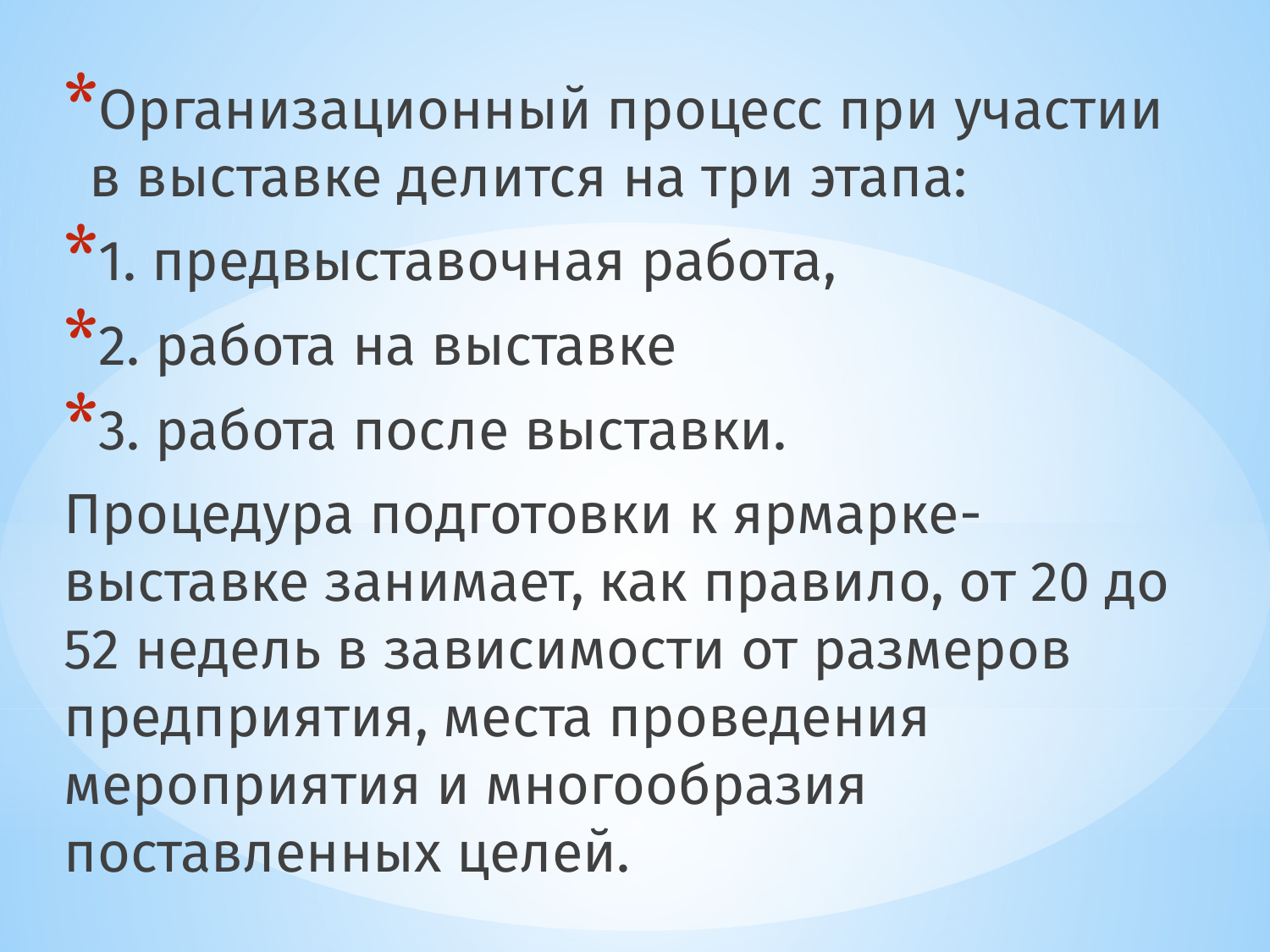

Организационный процесс при участии в выставке делится на три этапа:
1. предвыставочная работа,
2. работа на выставке
3. работа после выставки.
Процедура подготовки к ярмарке-выставке занимает, как правило, от 20 до 52 недель в зависимости от размеров предприятия, места проведения мероприятия и многообразия поставленных целей.

#